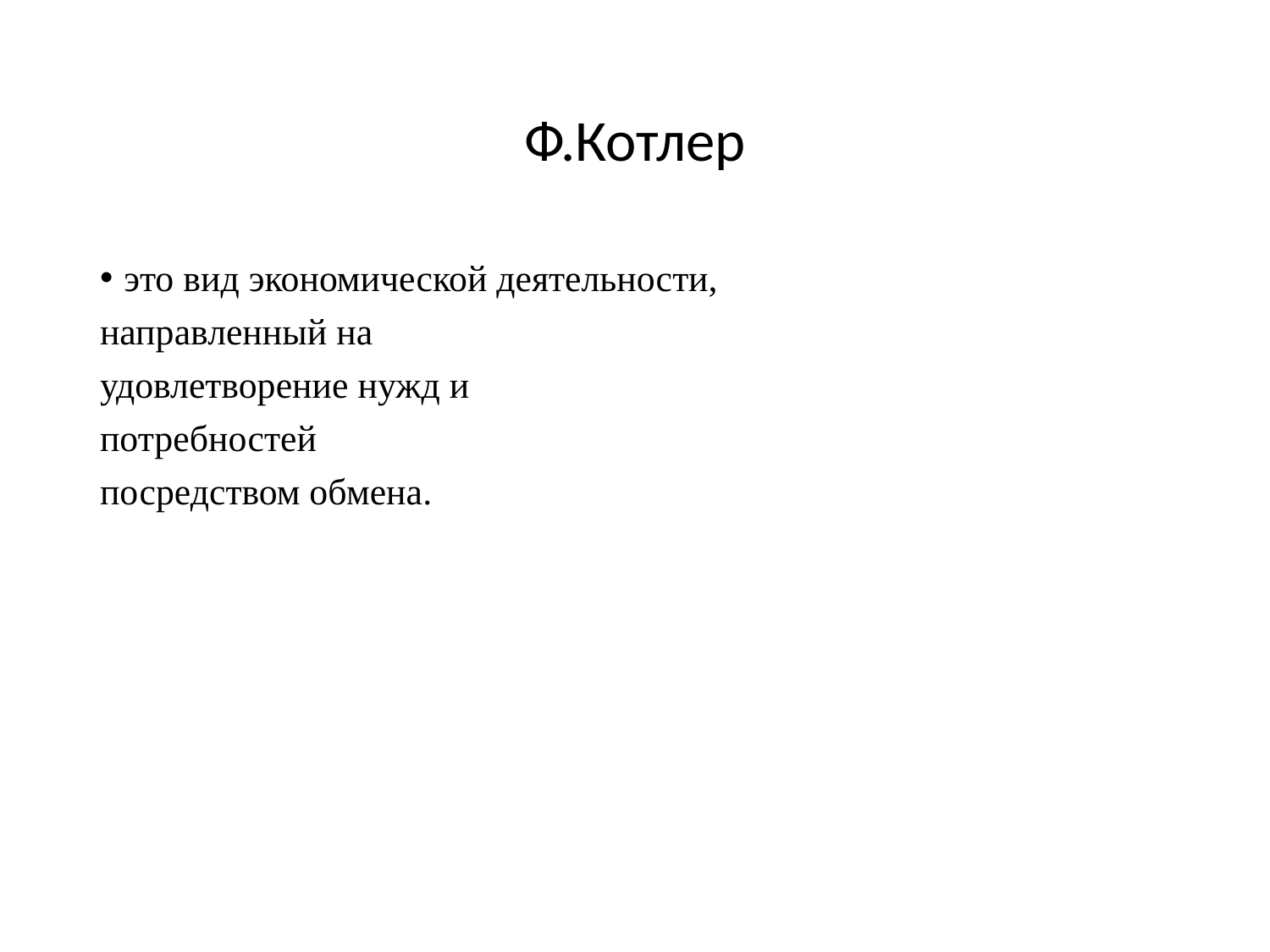

# Ф.Котлер
это вид экономической деятельности,
направленный на
удовлетворение нужд и
потребностей
посредством обмена.